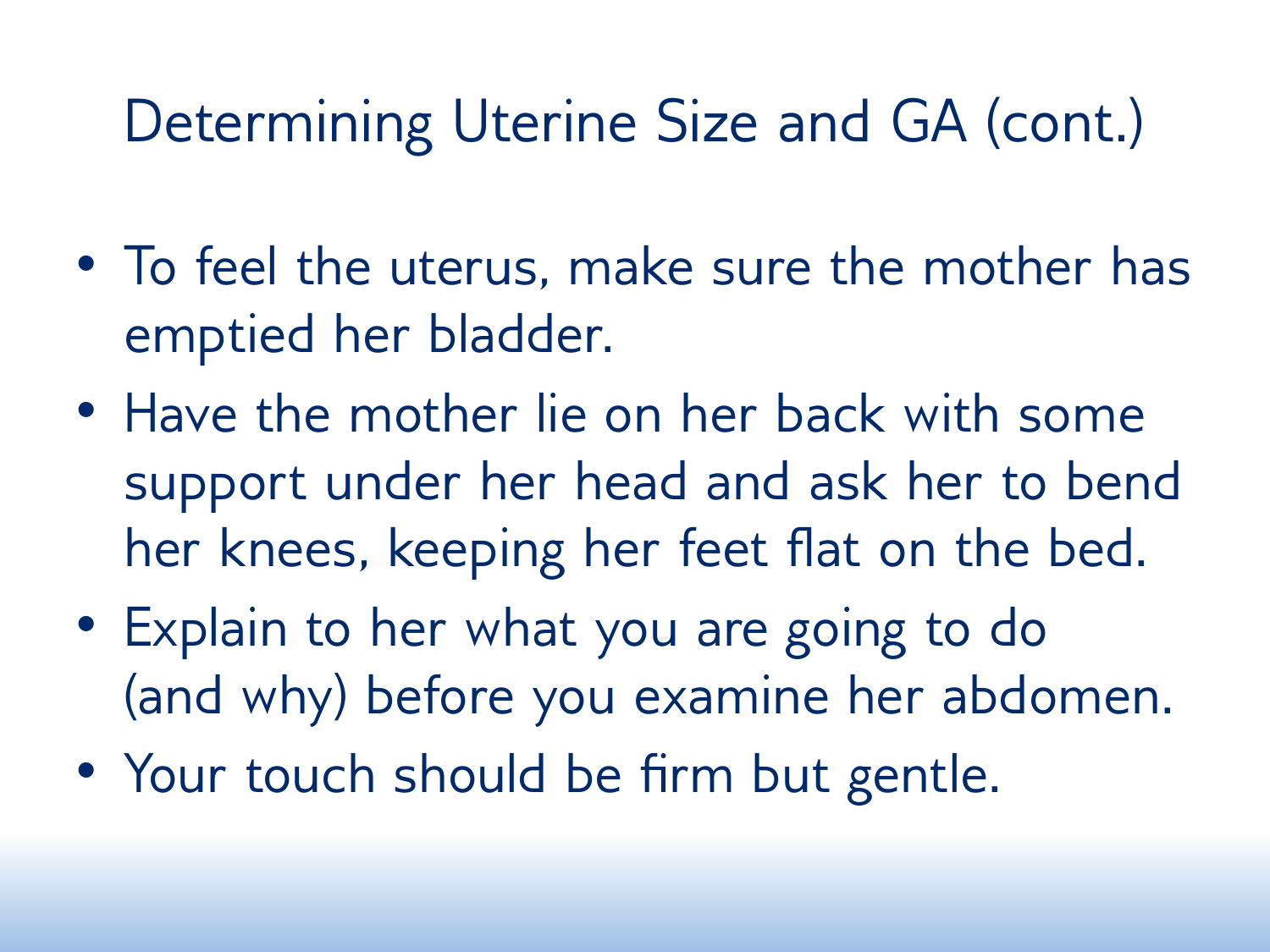

# Determining Uterine Size and GA (cont.)
To feel the uterus, make sure the mother has emptied her bladder.
Have the mother lie on her back with some support under her head and ask her to bend her knees, keeping her feet flat on the bed.
Explain to her what you are going to do
(and why) before you examine her abdomen.
Your touch should be firm but gentle.